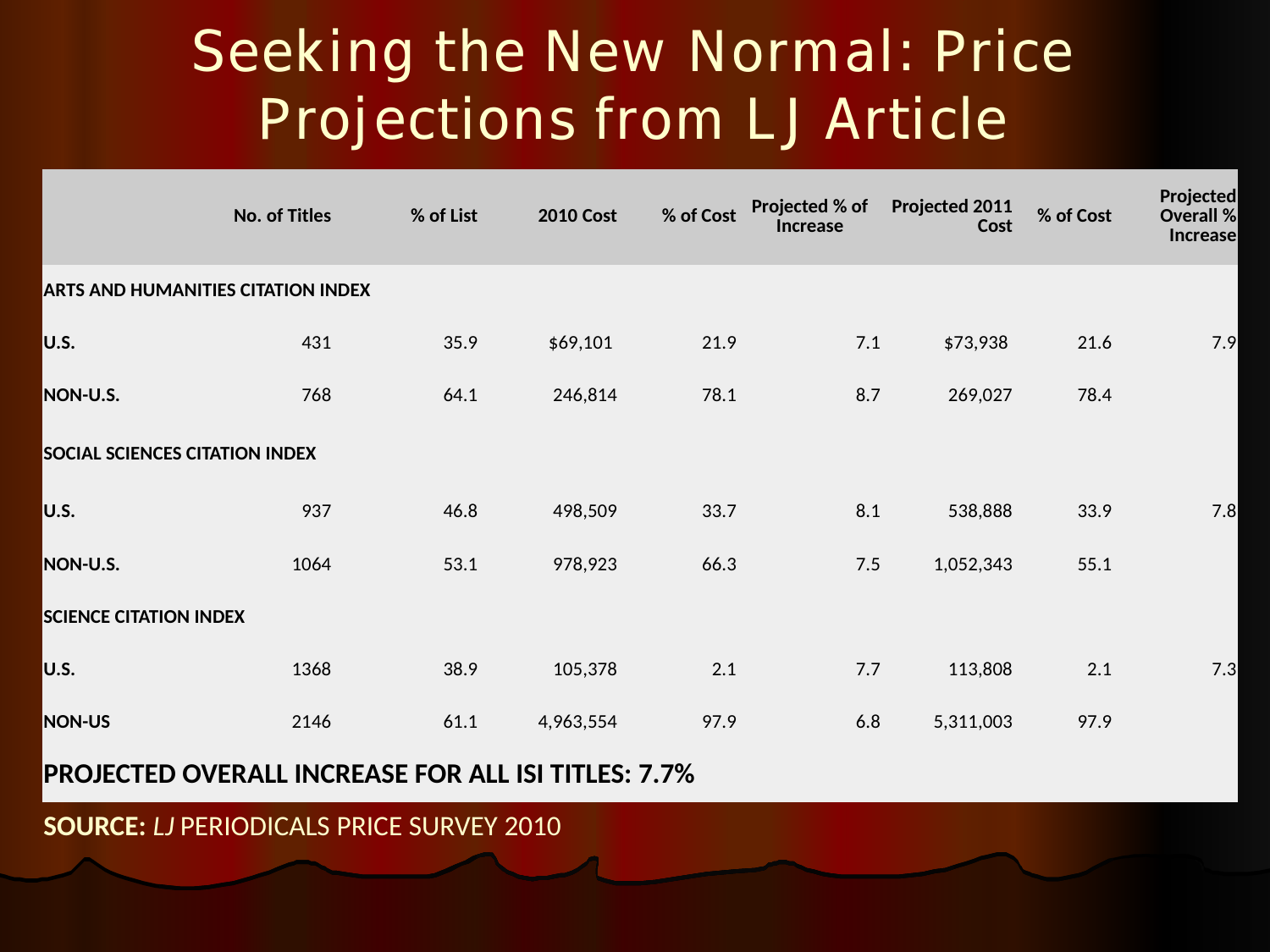

# Seeking the New Normal: Price Projections from LJ Article
|  | No. of Titles | % of List | 2010 Cost | % of Cost | Projected % of Increase | Projected 2011 Cost | % of Cost | Projected Overall % Increase |
| --- | --- | --- | --- | --- | --- | --- | --- | --- |
| ARTS AND HUMANITIES CITATION INDEX |  |  |  |  |  |  |  |  |
| U.S. | 431 | 35.9 | $69,101 | 21.9 | 7.1 | $73,938 | 21.6 | 7.9 |
| NON-U.S. | 768 | 64.1 | 246,814 | 78.1 | 8.7 | 269,027 | 78.4 |  |
| SOCIAL SCIENCES CITATION INDEX |  |  |  |  |  |  |  |  |
| U.S. | 937 | 46.8 | 498,509 | 33.7 | 8.1 | 538,888 | 33.9 | 7.8 |
| NON-U.S. | 1064 | 53.1 | 978,923 | 66.3 | 7.5 | 1,052,343 | 55.1 |  |
| SCIENCE CITATION INDEX |  |  |  |  |  |  |  |  |
| U.S. | 1368 | 38.9 | 105,378 | 2.1 | 7.7 | 113,808 | 2.1 | 7.3 |
| NON-US | 2146 | 61.1 | 4,963,554 | 97.9 | 6.8 | 5,311,003 | 97.9 |  |
| PROJECTED OVERALL INCREASE FOR ALL ISI TITLES: 7.7% |  |  |  |  |  |  |  |  |
| SOURCE: LJ PERIODICALS PRICE SURVEY 2010 |  |  |  |  |  |  |  |  |